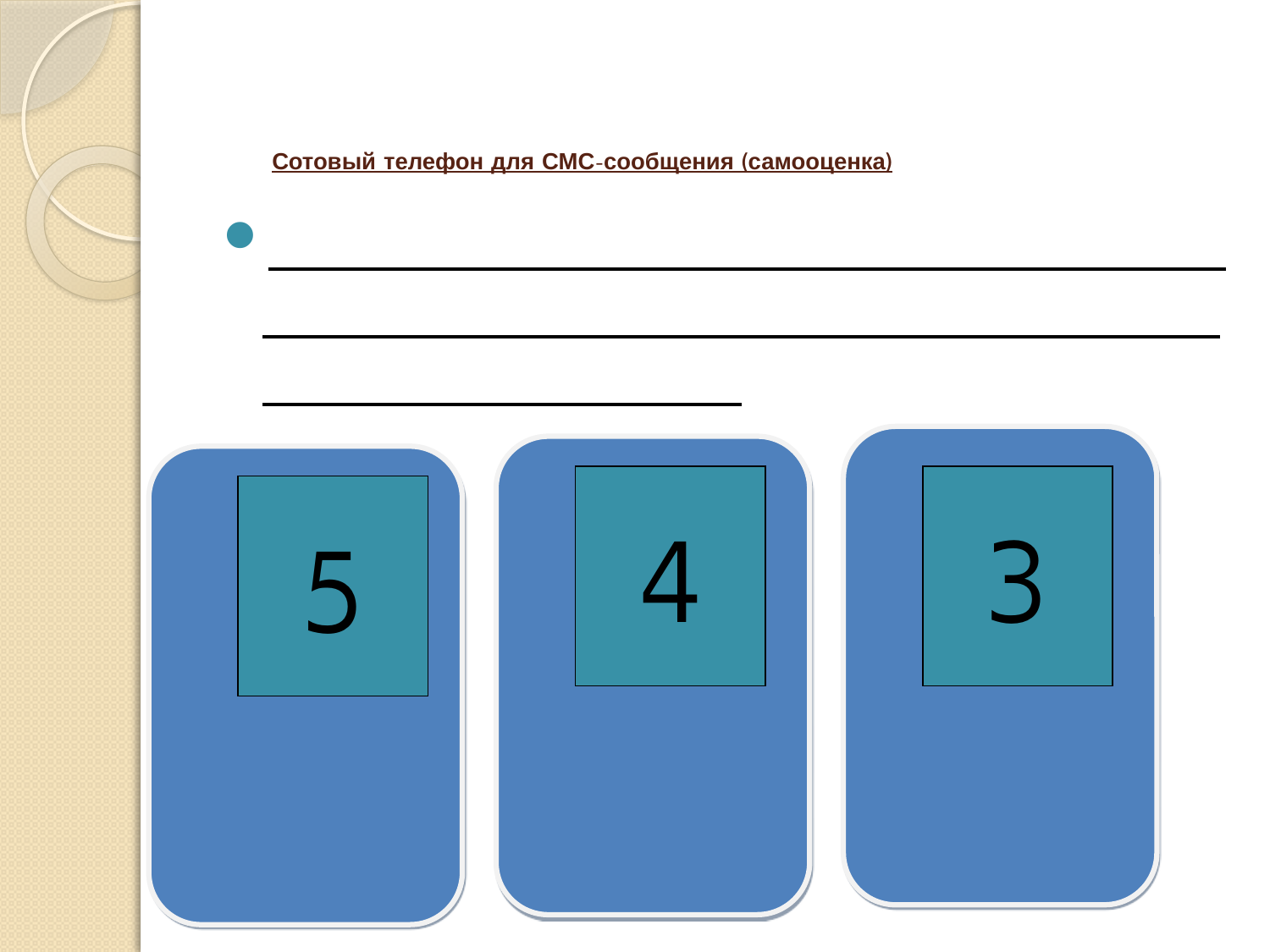

# Сотовый телефон для СМС-сообщения (самооценка)

4
3
5